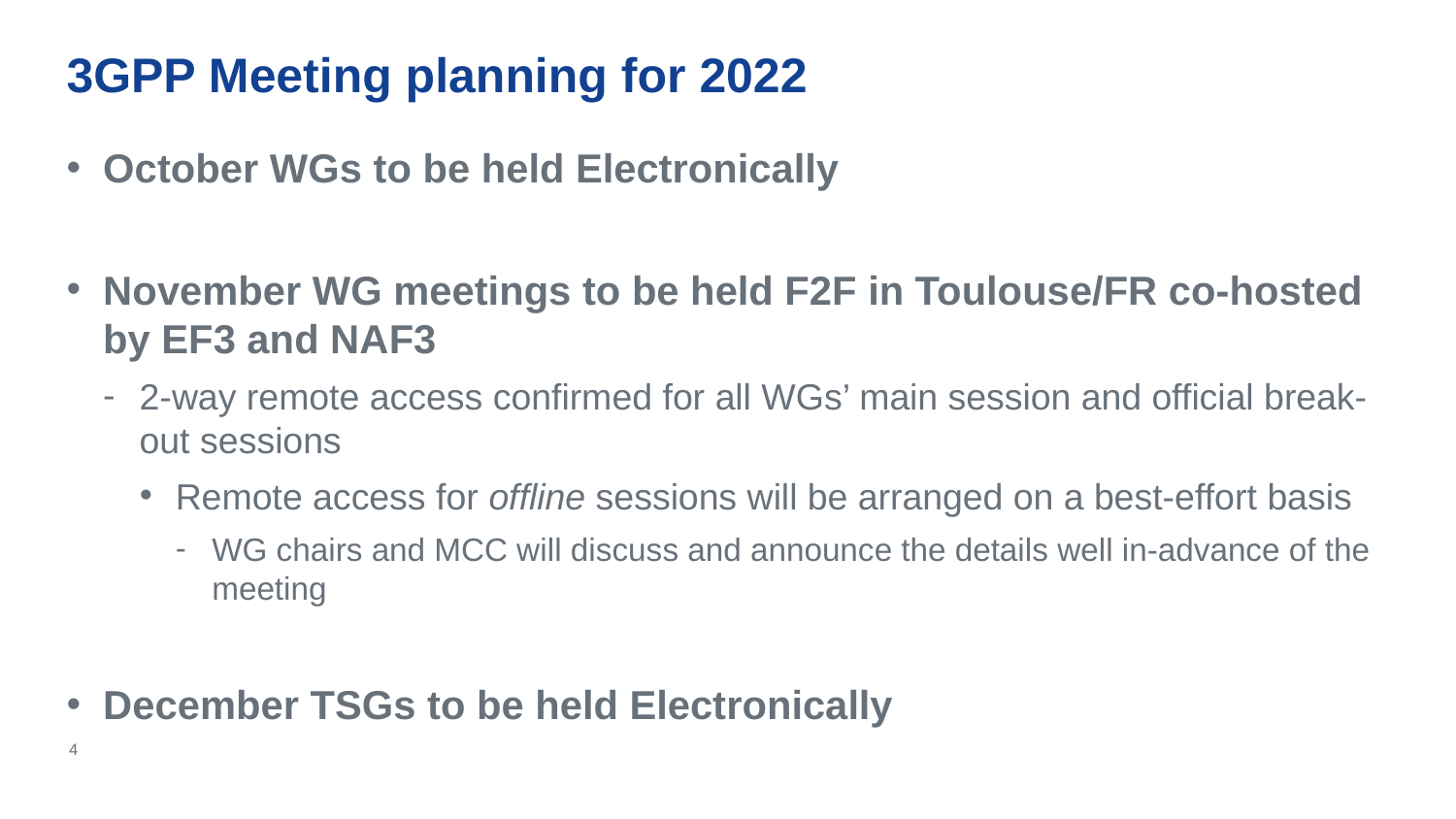

# 3GPP Meeting planning for 2022
October WGs to be held Electronically

November WG meetings to be held F2F in Toulouse/FR co-hosted by EF3 and NAF3
2-way remote access confirmed for all WGs’ main session and official break-out sessions
Remote access for offline sessions will be arranged on a best-effort basis
WG chairs and MCC will discuss and announce the details well in-advance of the meeting

December TSGs to be held Electronically